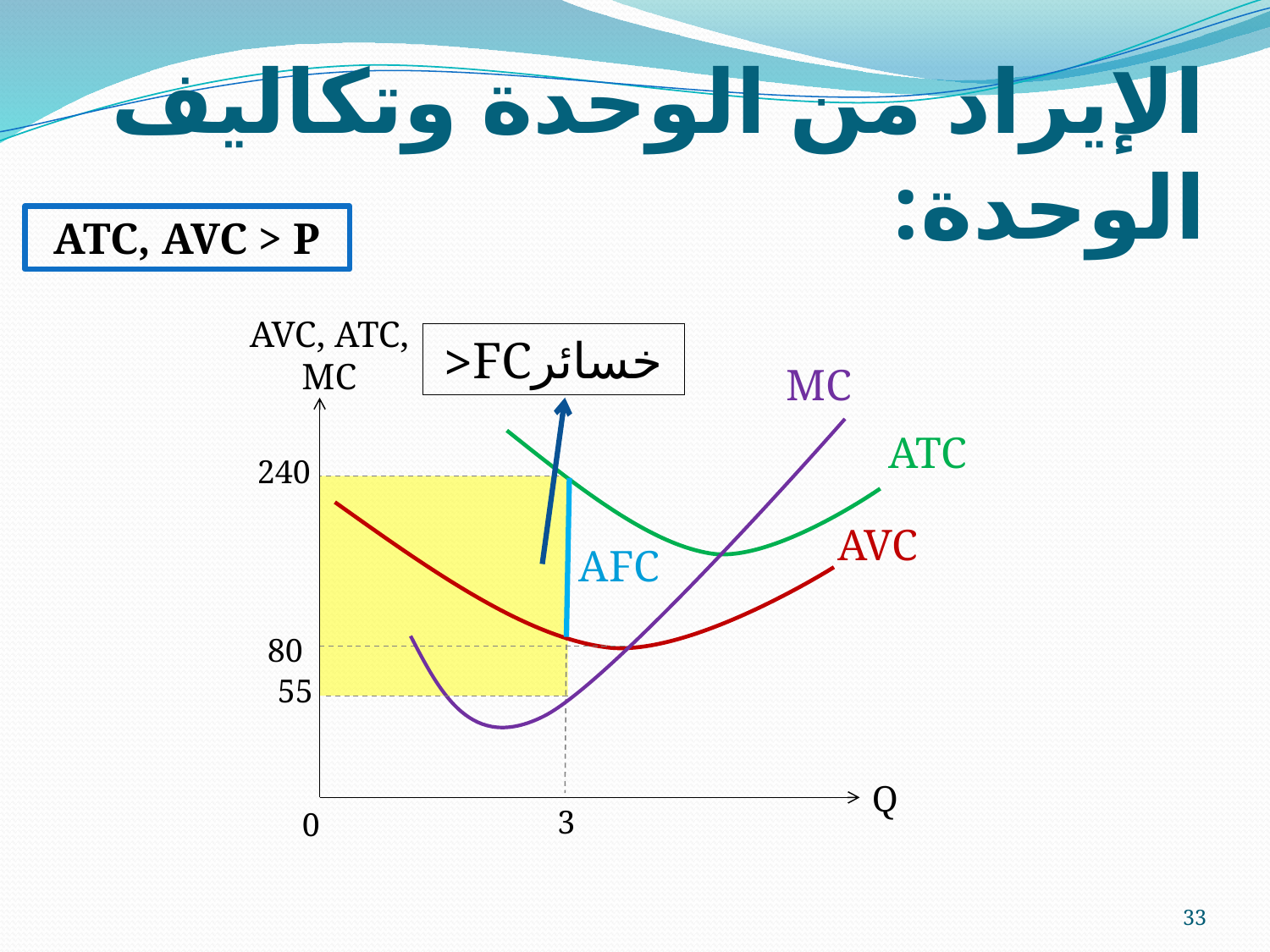

# الإيراد من الوحدة وتكاليف الوحدة:
ATC, AVC > P
AVC, ATC, MC
خسائرFC<
MC

ATC
240

AVC
AFC
80
55
Q
3
0
33